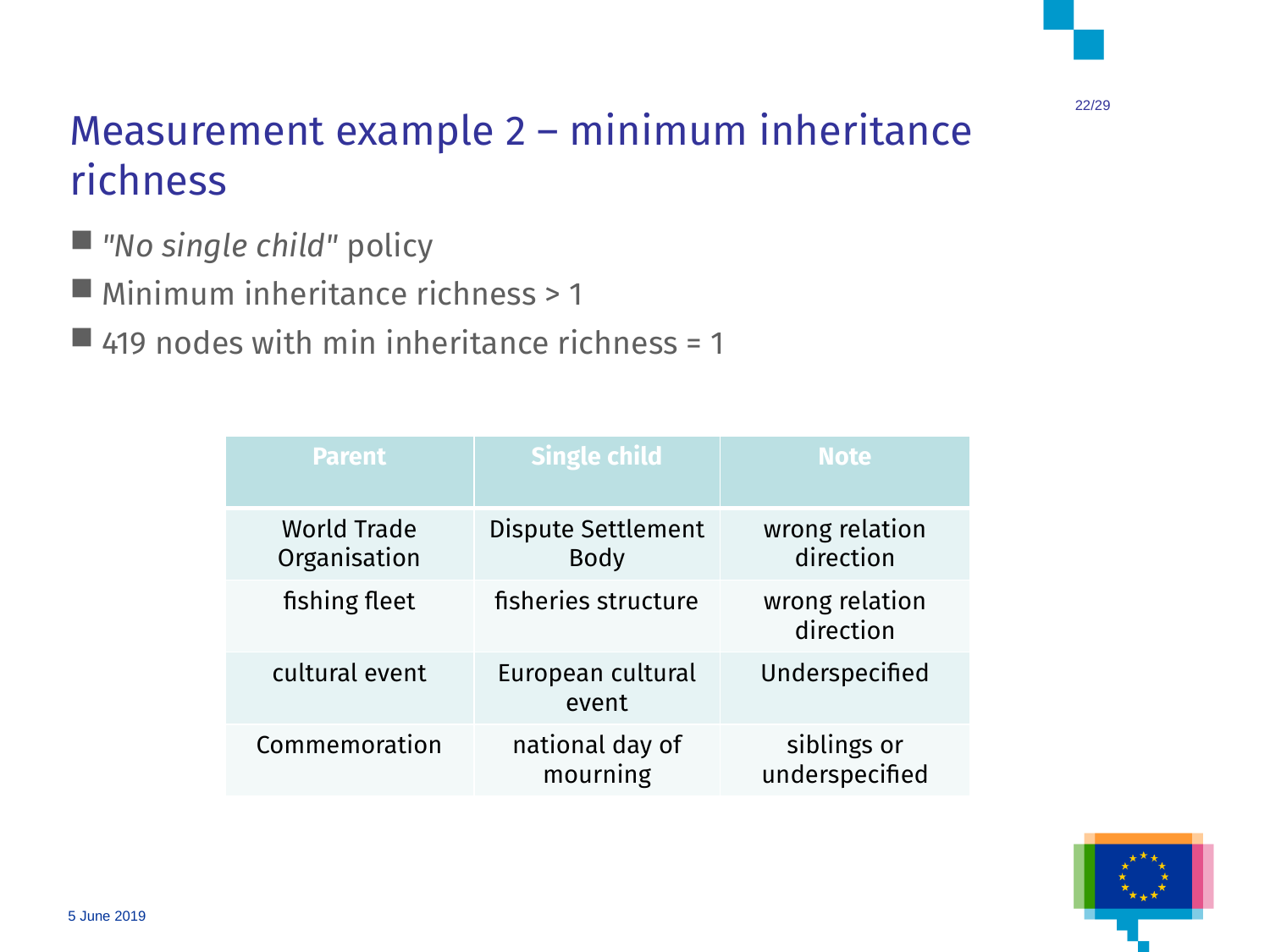

22/29
# Measurement example 2 – minimum inheritance richness
"No single child" policy
Minimum inheritance richness > 1
419 nodes with min inheritance richness = 1

| Parent | Single child | Note |
| --- | --- | --- |
| World Trade Organisation | Dispute Settlement Body | wrong relation direction |
| fishing fleet | fisheries structure | wrong relation direction |
| cultural event | European cultural event | Underspecified |
| Commemoration | national day of mourning | siblings or underspecified |
5 June 2019